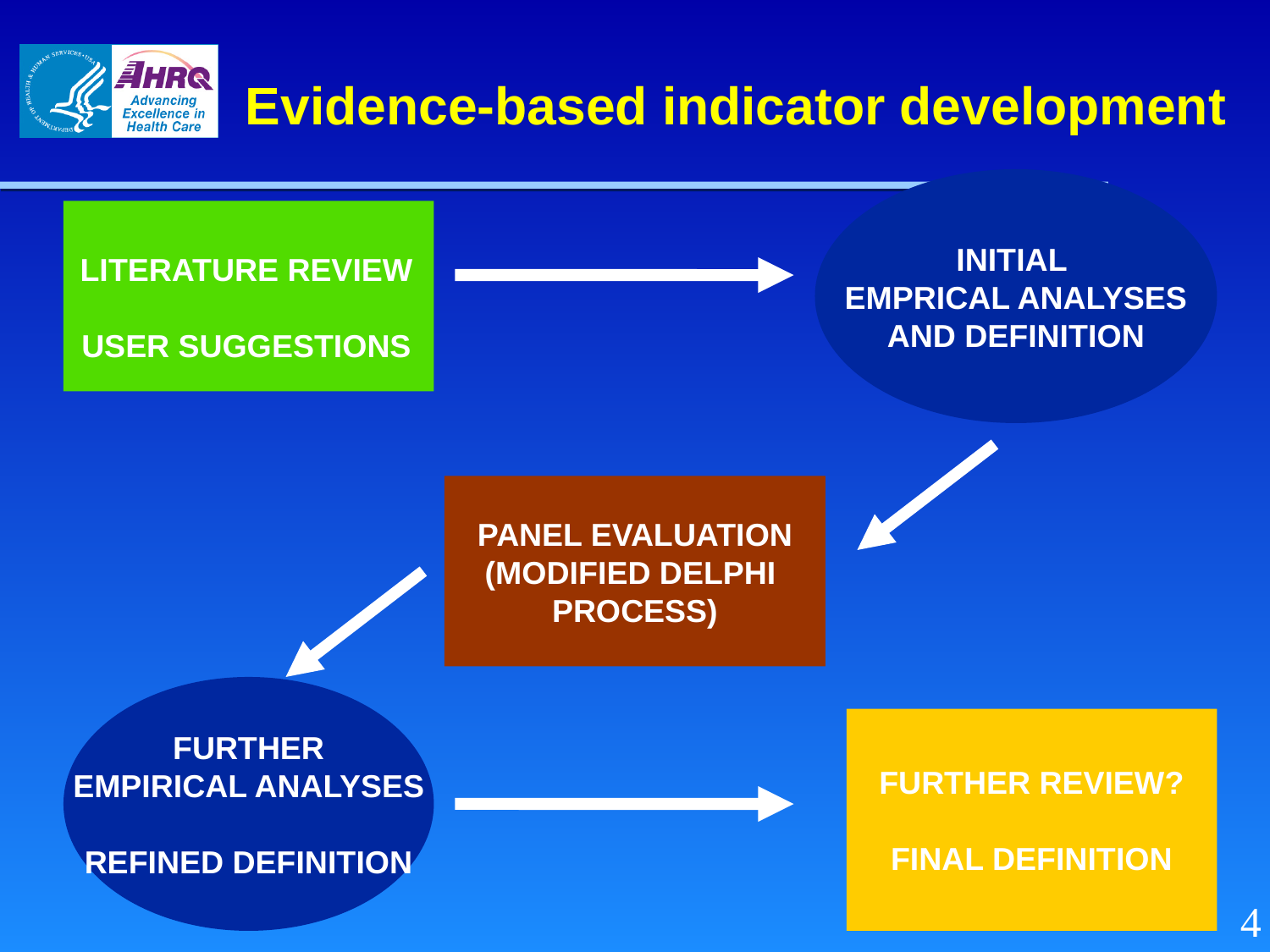

# Evidence-based indicator development
INITIAL
EMPRICAL ANALYSES
AND DEFINITION

LITERATURE REVIEW

USER SUGGESTIONS

PANEL EVALUATION
(MODIFIED DELPHI
PROCESS)

FURTHER
EMPIRICAL ANALYSES

REFINED DEFINITION
FURTHER REVIEW?

FINAL DEFINITION

4